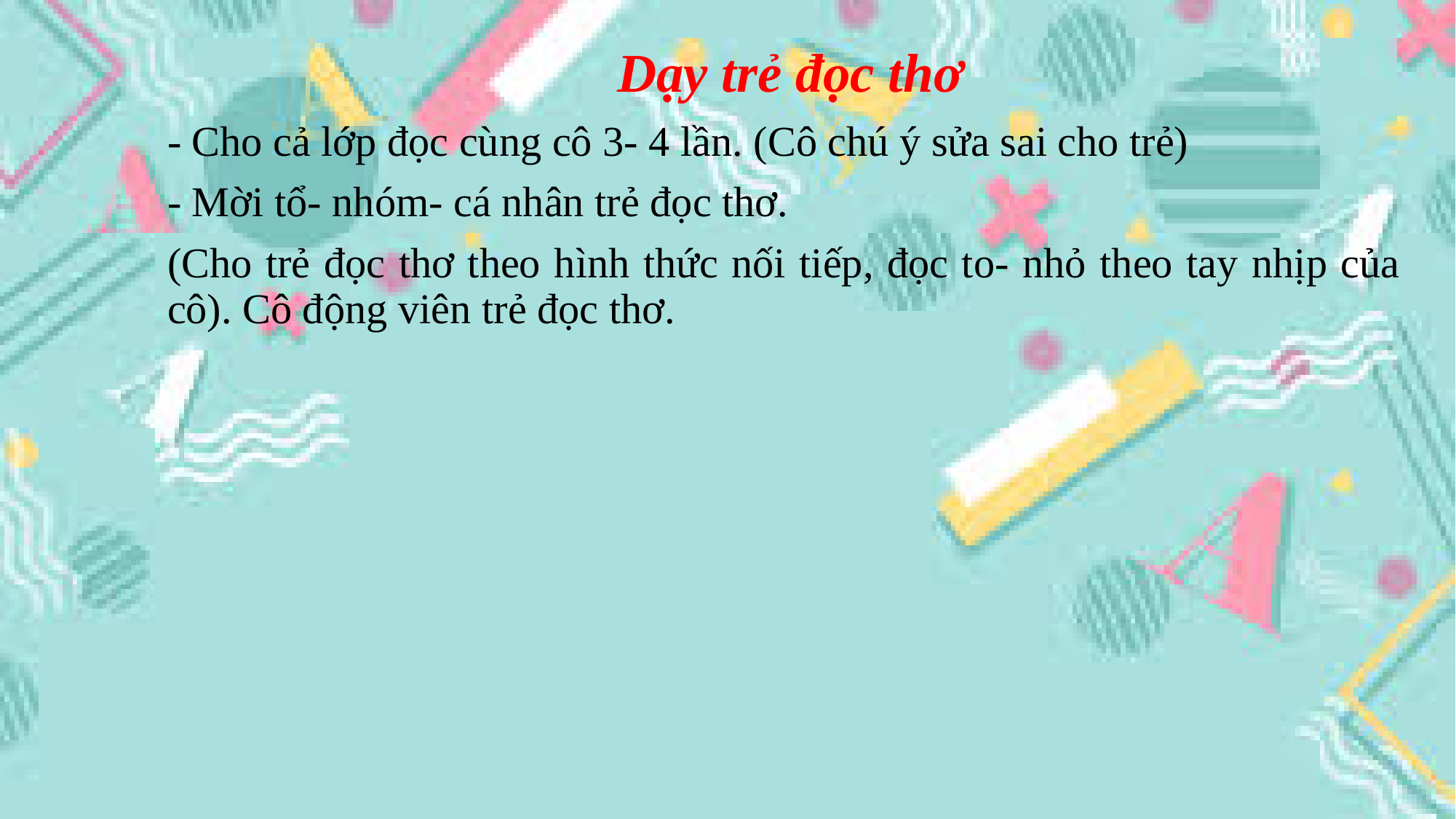

Dạy trẻ đọc thơ
- Cho cả lớp đọc cùng cô 3- 4 lần. (Cô chú ý sửa sai cho trẻ)
- Mời tổ- nhóm- cá nhân trẻ đọc thơ.
(Cho trẻ đọc thơ theo hình thức nối tiếp, đọc to- nhỏ theo tay nhịp của cô). Cô động viên trẻ đọc thơ.